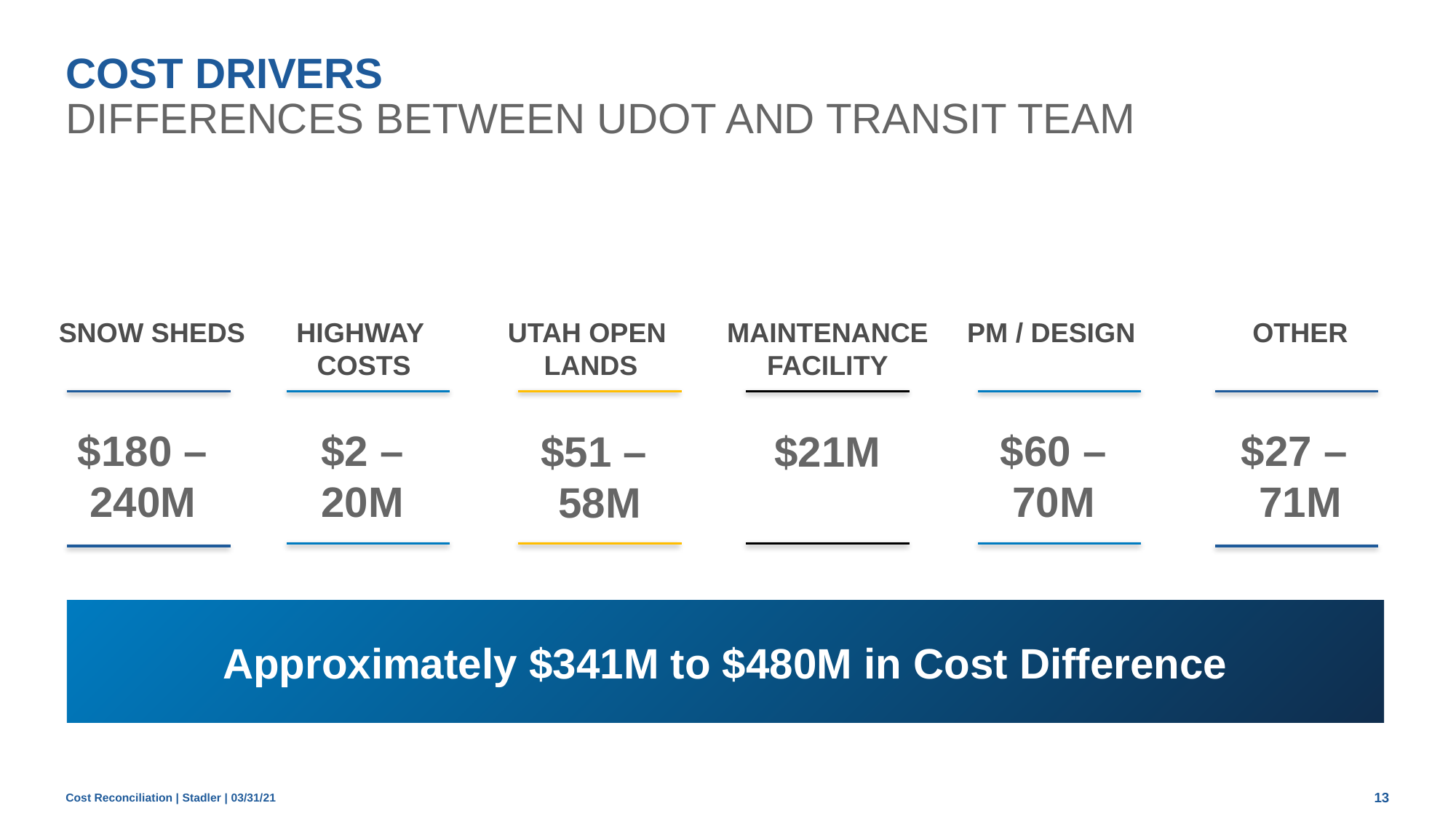

# Cost Drivers
differences between udot and transit team
SNOW SHEDS
HIGHWAY
COSTS
UTAH OPEN
LANDS
MAINTENANCE FACILITY
PM / DESIGN
OTHER
$180 – 240M
$2 –
20M
$60 –
70M
$27 –
71M
$21M
$51 –
58M

Approximately $341M to $480M in Cost Difference
Cost Reconciliation | Stadler | 03/31/21
13